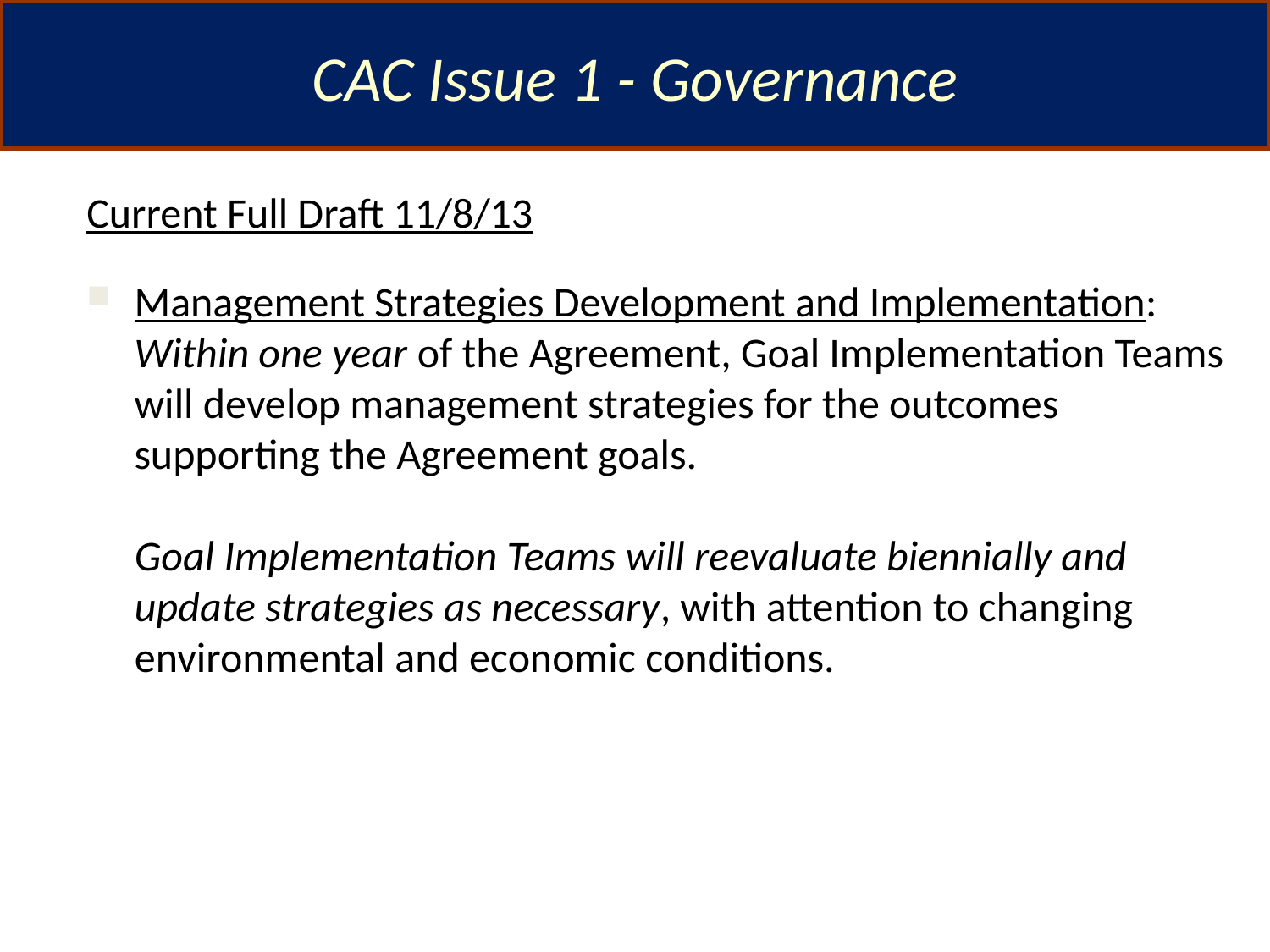

CAC Issue 1 - Governance
Current Full Draft 11/8/13

Management Strategies Development and Implementation: Within one year of the Agreement, Goal Implementation Teams will develop management strategies for the outcomes supporting the Agreement goals.

Goal Implementation Teams will reevaluate biennially and update strategies as necessary, with attention to changing environmental and economic conditions.